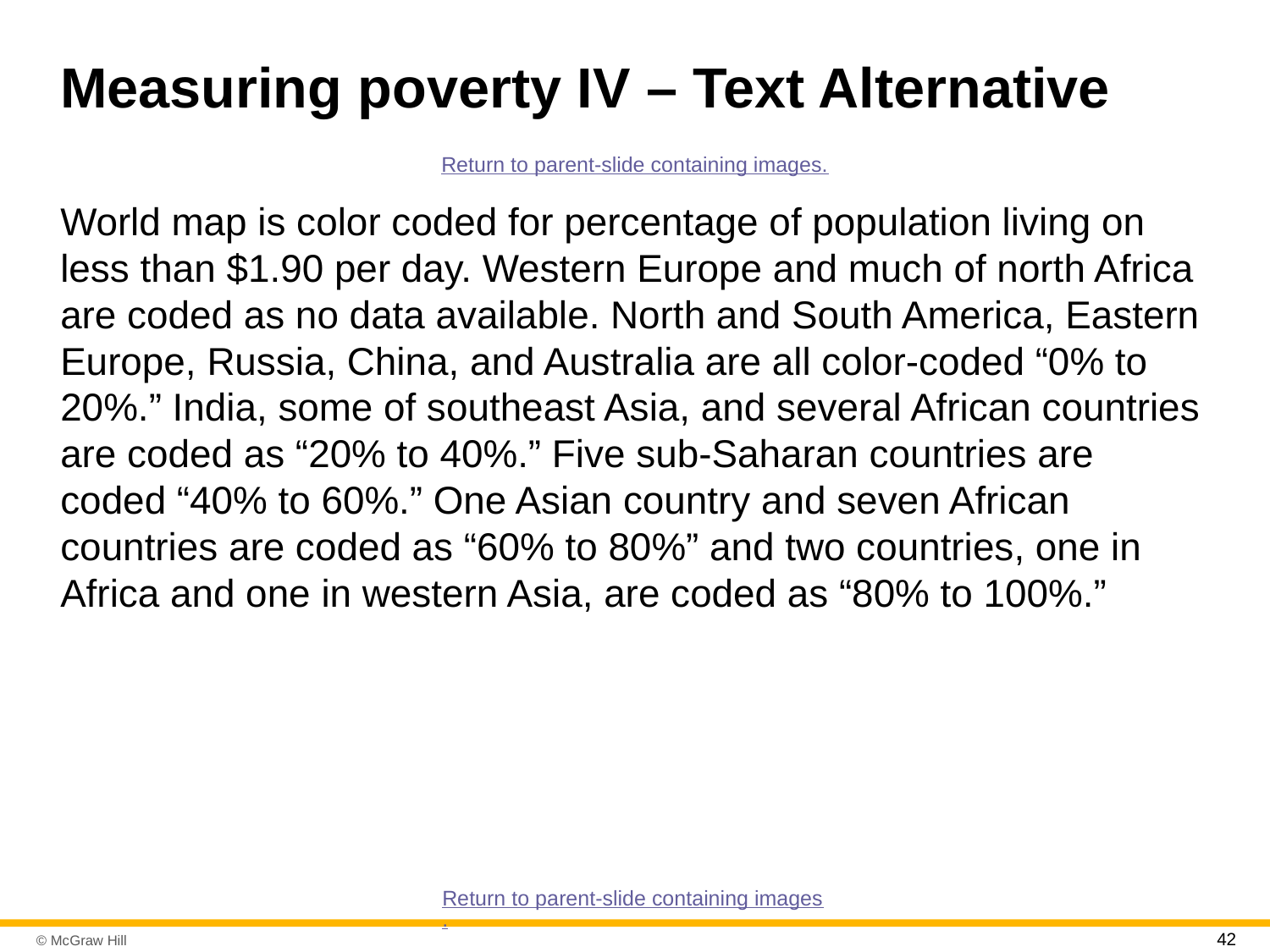

# Measuring poverty IV – Text Alternative
Return to parent-slide containing images.
World map is color coded for percentage of population living on less than $1.90 per day. Western Europe and much of north Africa are coded as no data available. North and South America, Eastern Europe, Russia, China, and Australia are all color-coded “0% to 20%.” India, some of southeast Asia, and several African countries are coded as “20% to 40%.” Five sub-Saharan countries are coded “40% to 60%.” One Asian country and seven African countries are coded as “60% to 80%” and two countries, one in Africa and one in western Asia, are coded as “80% to 100%.”
Return to parent-slide containing images.